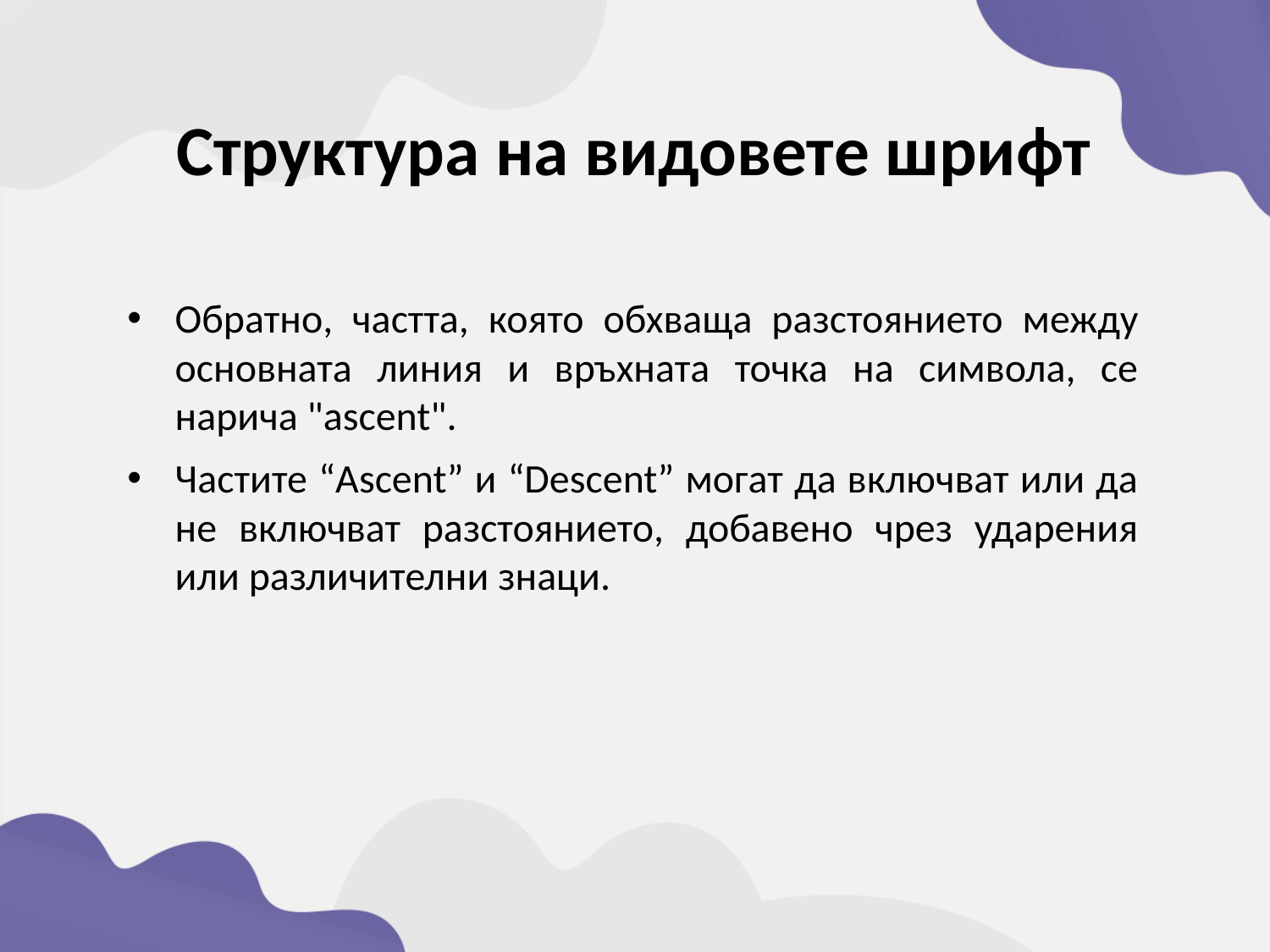

Структура на видовете шрифт

Обратно, частта, която обхваща разстоянието между основната линия и връхната точка на символа, се нарича "ascent".
Частите “Аscent” и “Descent” могат да включват или да не включват разстоянието, добавено чрез ударения или различителни знаци.